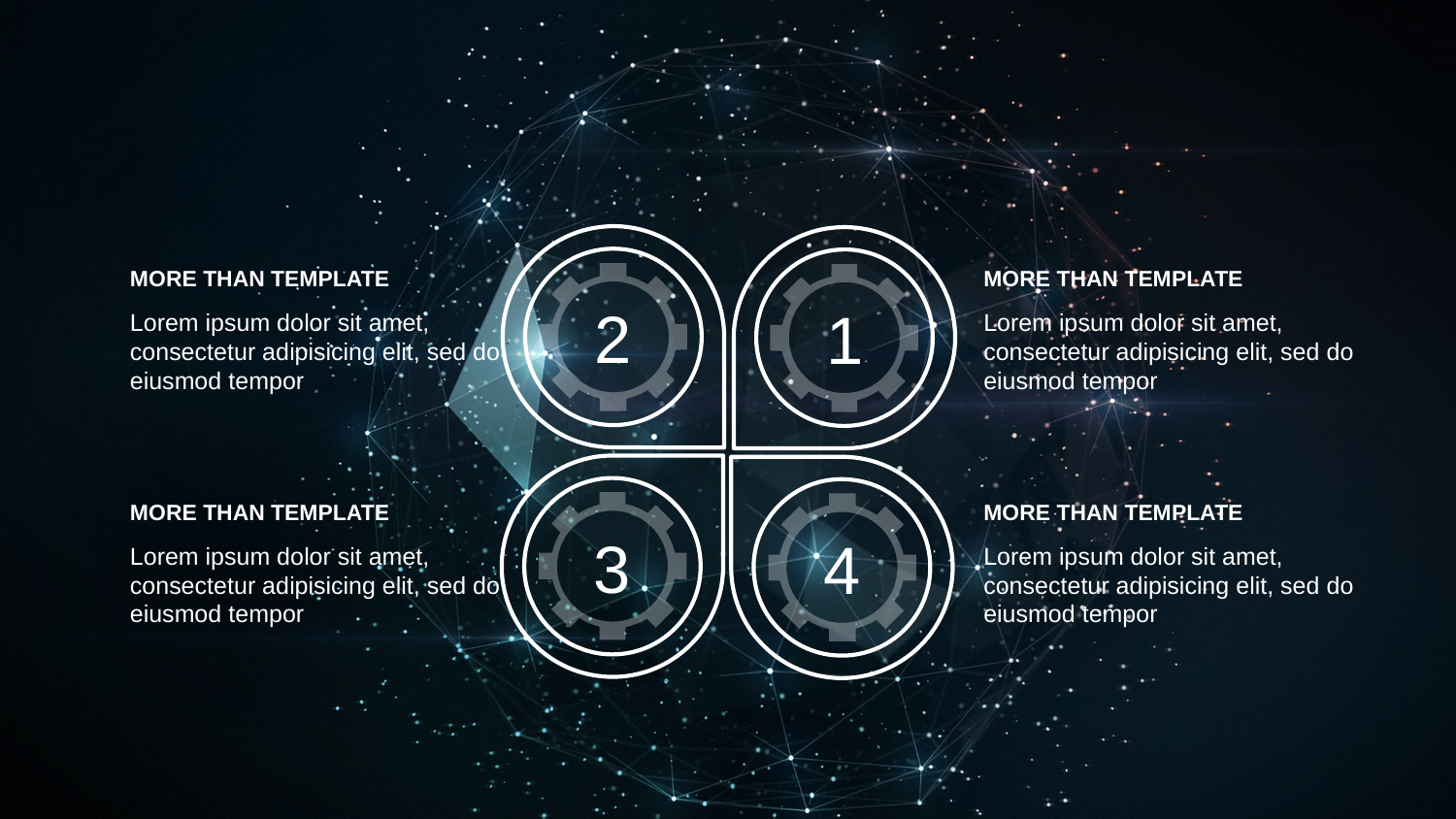

1

2
MORE THAN TEMPLATE
Lorem ipsum dolor sit amet, consectetur adipisicing elit, sed do eiusmod tempor
MORE THAN TEMPLATE
Lorem ipsum dolor sit amet, consectetur adipisicing elit, sed do eiusmod tempor

3

4
MORE THAN TEMPLATE
Lorem ipsum dolor sit amet, consectetur adipisicing elit, sed do eiusmod tempor
MORE THAN TEMPLATE
Lorem ipsum dolor sit amet, consectetur adipisicing elit, sed do eiusmod tempor